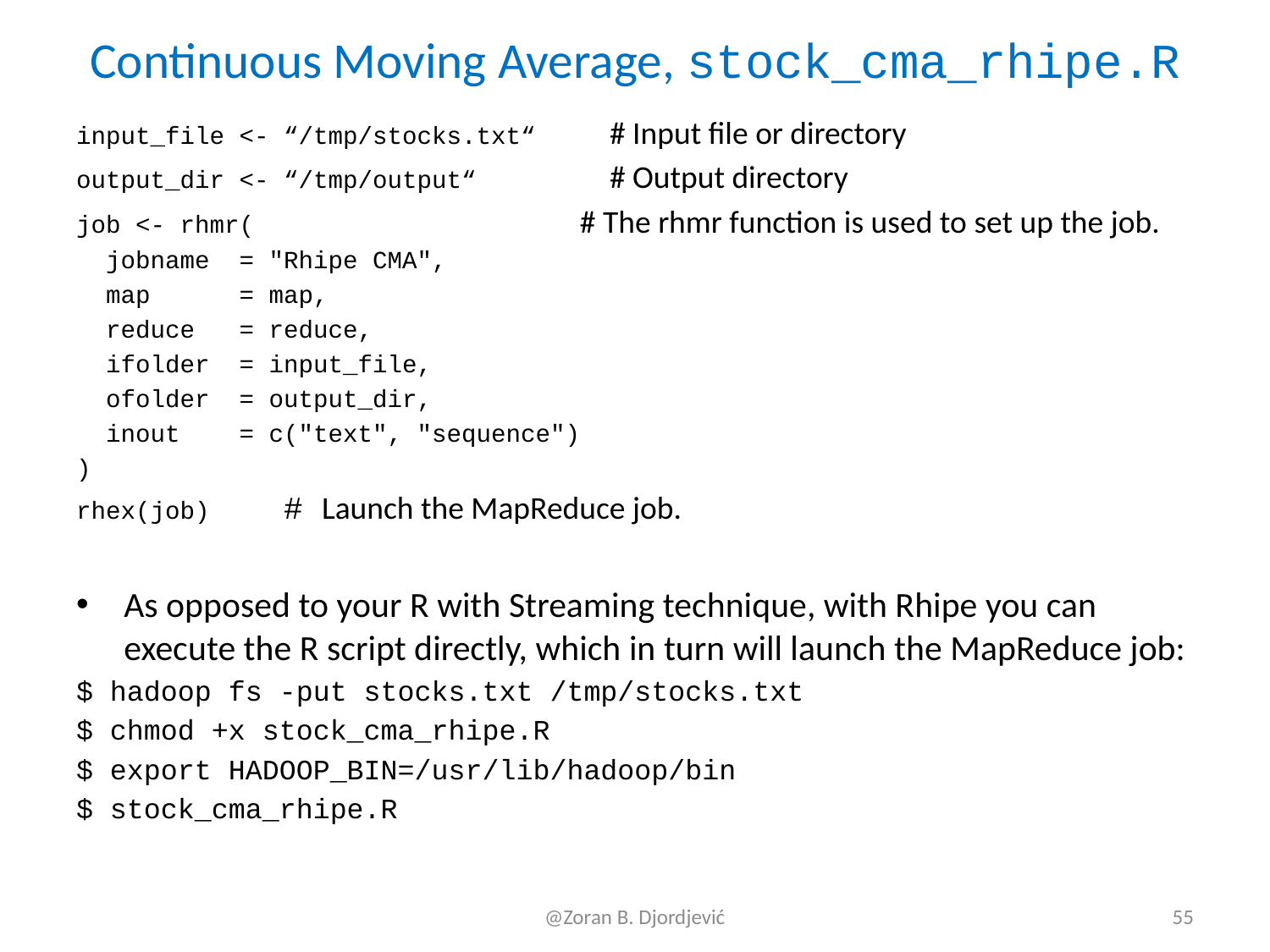

# Continuous Moving Average, stock_cma_rhipe.R
input_file <- “/tmp/stocks.txt“     # Input file or directory
output_dir <- “/tmp/output“         # Output directory
job <- rhmr(                      # The rhmr function is used to set up the job.
  jobname  = "Rhipe CMA",
  map      = map,
  reduce   = reduce,
  ifolder  = input_file,
  ofolder  = output_dir,
  inout    = c("text", "sequence")
)
rhex(job)     # Launch the MapReduce job.

As opposed to your R with Streaming technique, with Rhipe you can execute the R script directly, which in turn will launch the MapReduce job:
$ hadoop fs -put stocks.txt /tmp/stocks.txt
$ chmod +x stock_cma_rhipe.R
$ export HADOOP_BIN=/usr/lib/hadoop/bin
$ stock_cma_rhipe.R

@Zoran B. Djordjević
55